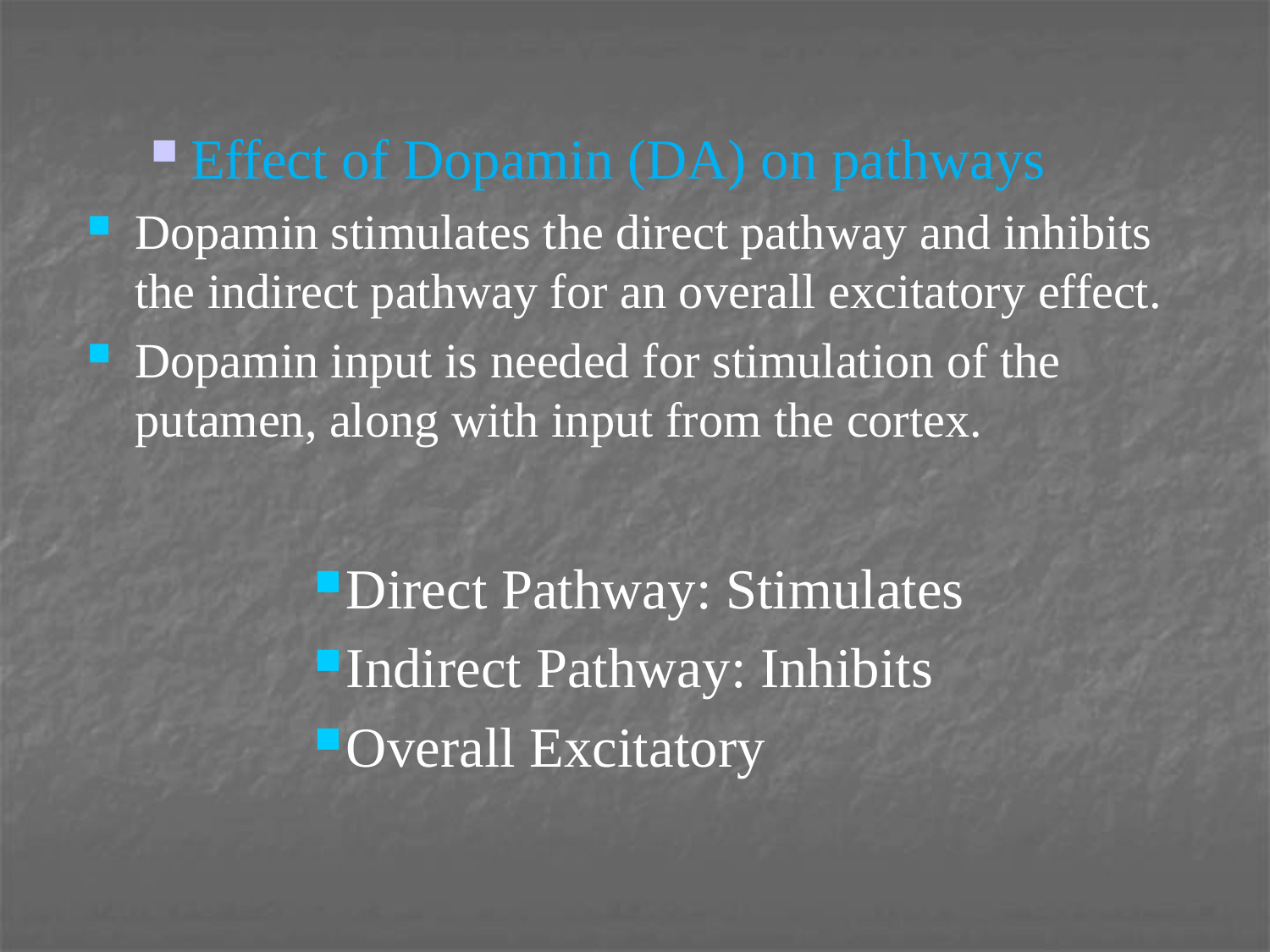

Effect of Dopamin (DA) on pathways
Dopamin stimulates the direct pathway and inhibits the indirect pathway for an overall excitatory effect.
Dopamin input is needed for stimulation of the putamen, along with input from the cortex.
Direct Pathway: Stimulates
Indirect Pathway: Inhibits
Overall Excitatory